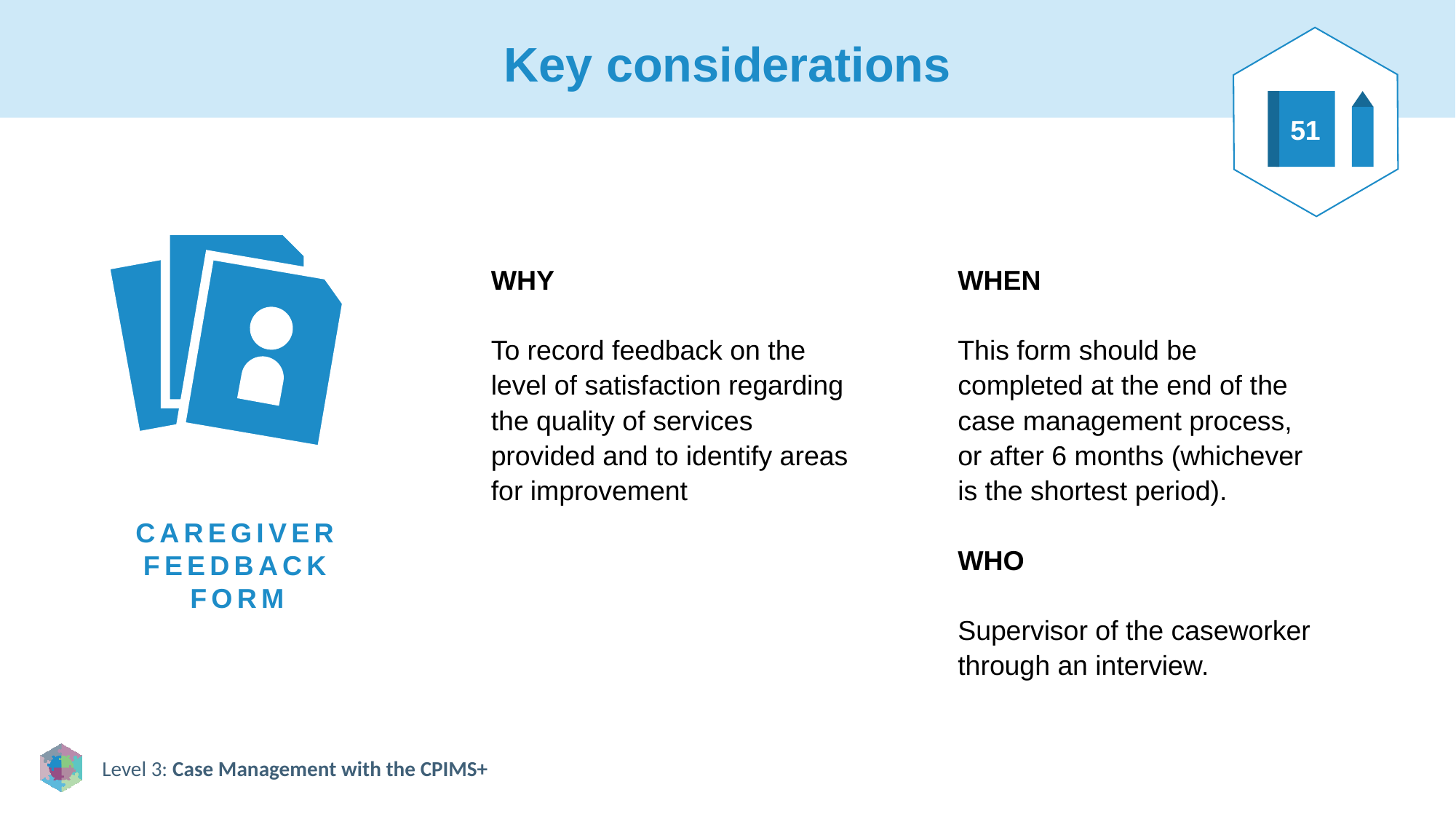

# Key considerations

51

WHY

To record feedback on the level of satisfaction regarding the quality of services provided and to identify areas for improvement
WHEN

This form should be completed at the end of the case management process, or after 6 months (whichever is the shortest period).

WHO

Supervisor of the caseworker through an interview.
CAREGIVER FEEDBACK FORM